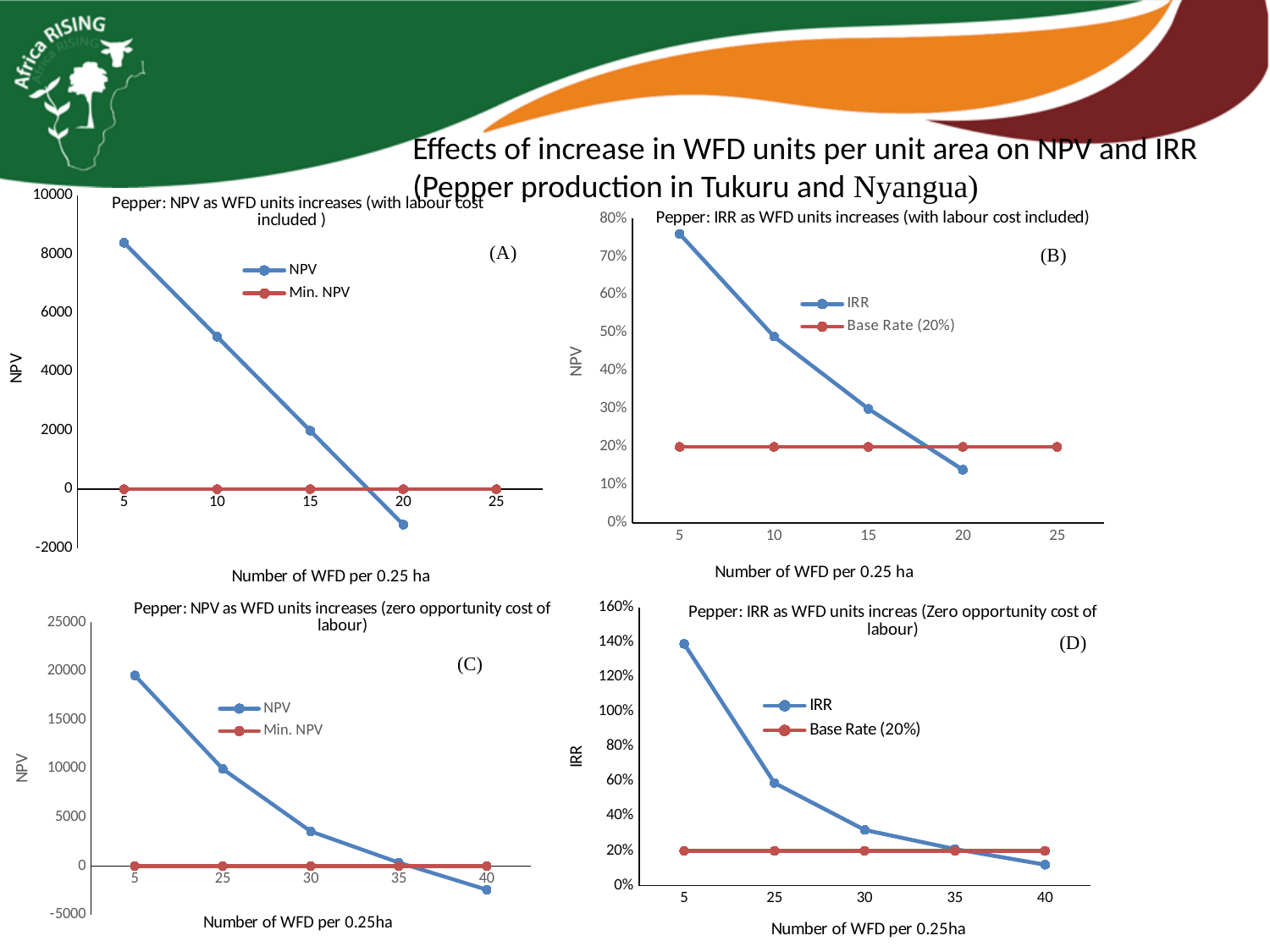

Effects of increase in WFD units per unit area on NPV and IRR (Pepper production in Tukuru and Nyangua)

### Chart: Pepper: NPV as WFD units increases (with labour cost included )

| Category | NPV | Min. NPV |
|---|---|---|
| 5 | 8387.0 | 0.0 |
| 10 | 5189.0 | 0.0 |
| 15 | 1991.0 | 0.0 |
| 20 | -1207.0 | 0.0 |
| 25 | None | 0.0 |

### Chart: Pepper: IRR as WFD units increases (with labour cost included)

| Category | IRR | Base Rate (20%) |
|---|---|---|
| 5 | 0.76 | 0.2 |
| 10 | 0.49 | 0.2 |
| 15 | 0.3 | 0.2 |
| 20 | 0.14 | 0.2 |
| 25 | None | 0.2 |

### Chart: Pepper: NPV as WFD units increases (zero opportunity cost of labour)

| Category | NPV | Min. NPV |
|---|---|---|
| 5 | 19551.0 | 0.0 |
| 25 | 9957.0 | 0.0 |
| 30 | 3561.0 | 0.0 |
| 35 | 363.0 | 0.0 |
| 40 | -2416.0 | 0.0 |

### Chart: Pepper: IRR as WFD units increas (Zero opportunity cost of labour)

| Category | IRR | Base Rate (20%) |
|---|---|---|
| 5 | 1.39 | 0.2 |
| 25 | 0.59 | 0.2 |
| 30 | 0.32 | 0.2 |
| 35 | 0.21 | 0.2 |
| 40 | 0.12 | 0.2 |